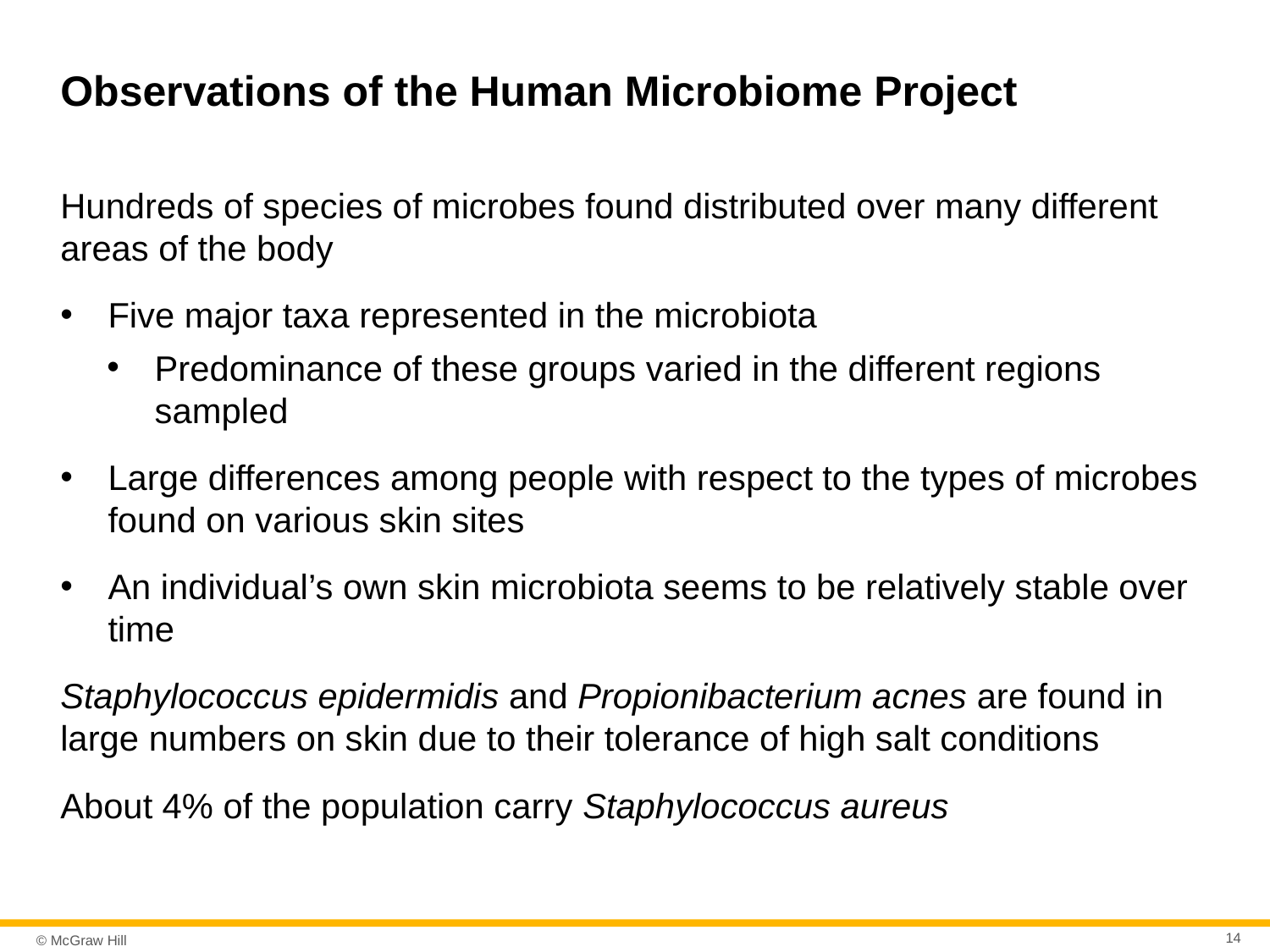

# Observations of the Human Microbiome Project
Hundreds of species of microbes found distributed over many different areas of the body
Five major taxa represented in the microbiota
Predominance of these groups varied in the different regions sampled
Large differences among people with respect to the types of microbes found on various skin sites
An individual’s own skin microbiota seems to be relatively stable over time
Staphylococcus epidermidis and Propionibacterium acnes are found in large numbers on skin due to their tolerance of high salt conditions
About 4% of the population carry Staphylococcus aureus